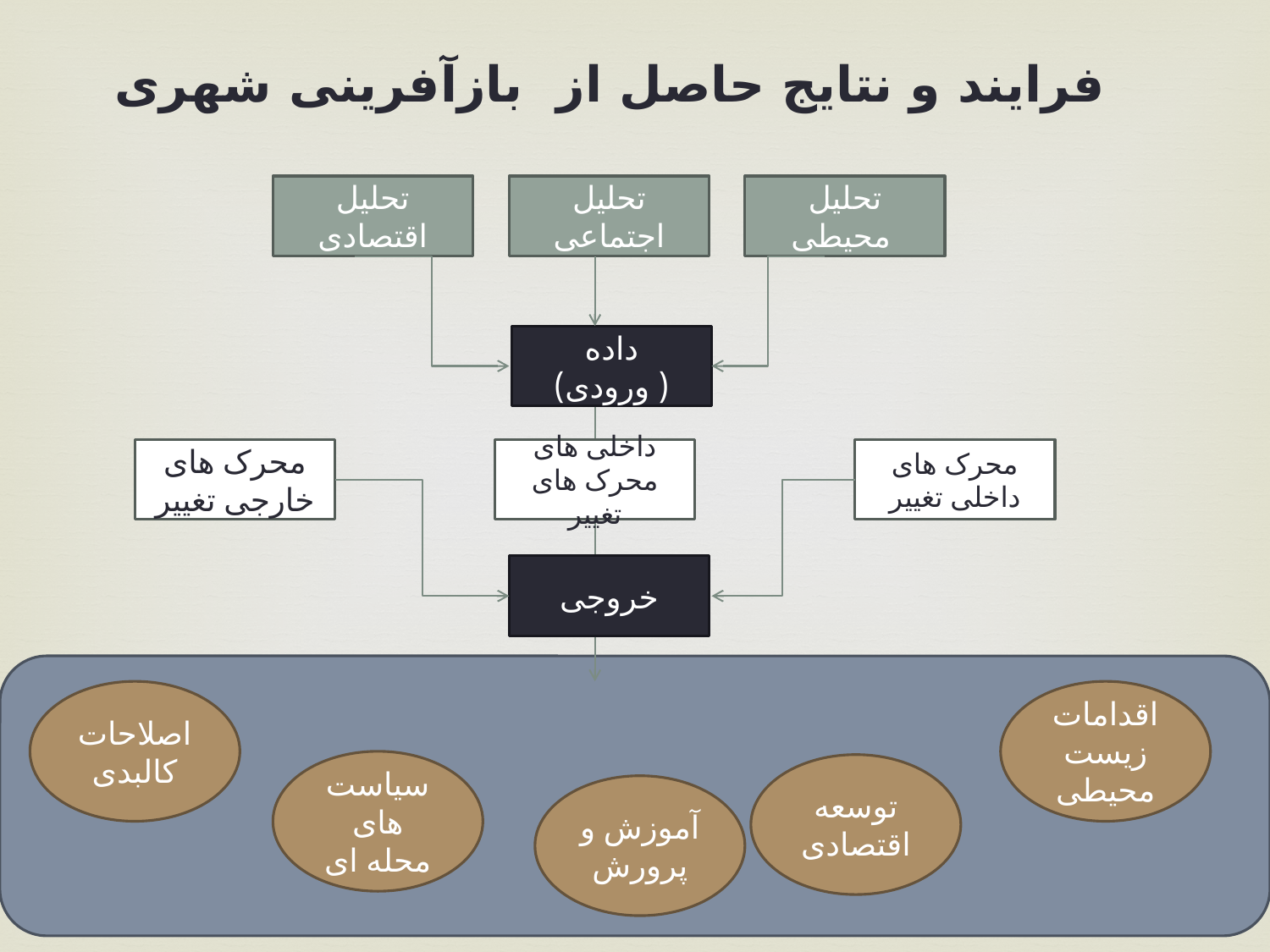

فرایند و نتایج حاصل از  بازآفرینی شهری
تحلیل
اقتصادی
تحلیل
اجتماعی
تحلیل محیطی
داده ( ورودی)
محرک های خارجی تغییر
داخلی های محرک های تغییر
محرک های داخلی تغییر
خروجی

اصلاحات کالبدی
اقدامات زیست محیطی
سیاست های محله ای
توسعه اقتصادی
آموزش و پرورش